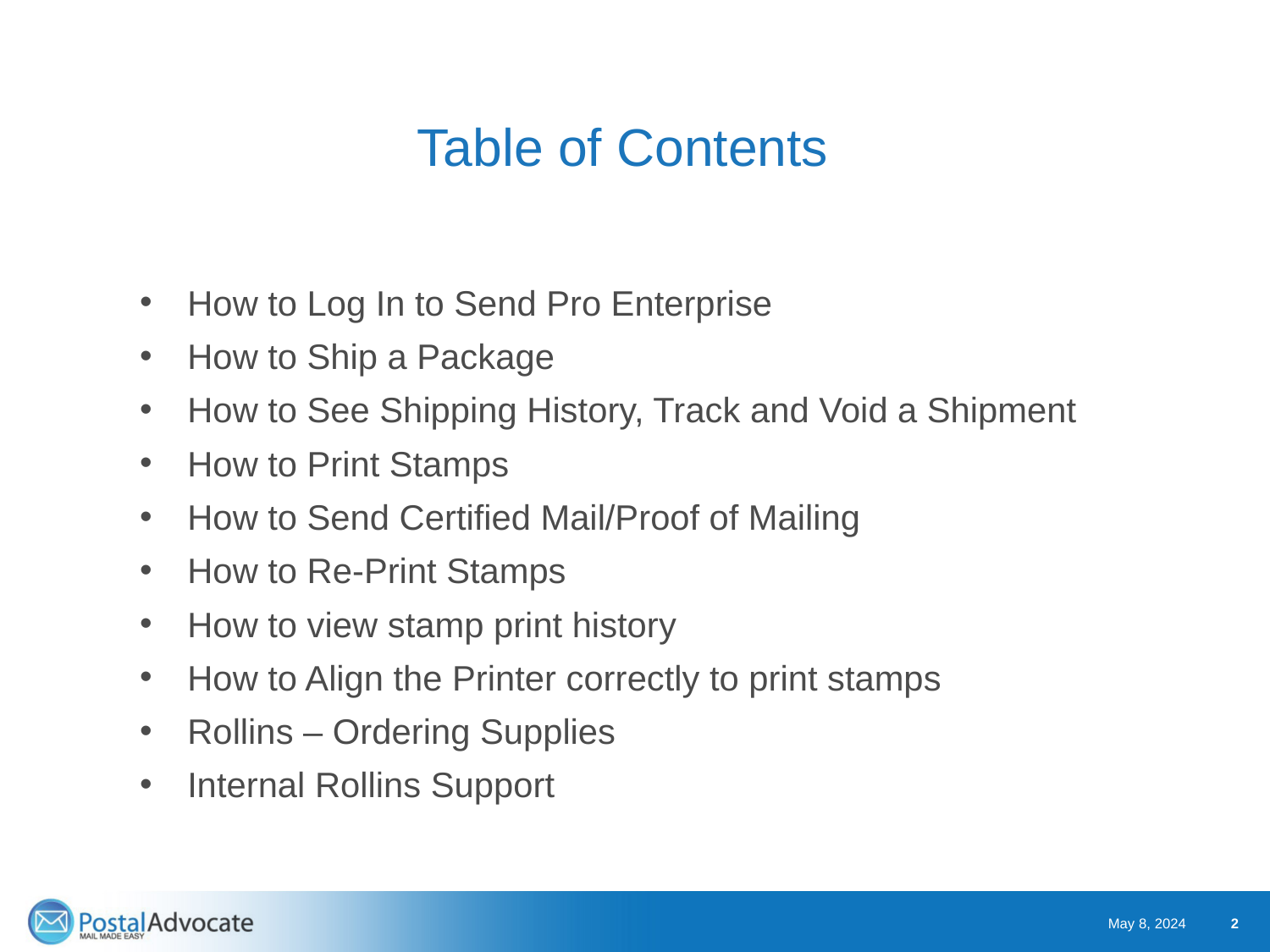

# Table of Contents

How to Log In to Send Pro Enterprise
How to Ship a Package
How to See Shipping History, Track and Void a Shipment
How to Print Stamps
How to Send Certified Mail/Proof of Mailing
How to Re-Print Stamps
How to view stamp print history
How to Align the Printer correctly to print stamps
Rollins – Ordering Supplies
Internal Rollins Support
May 8, 2024
2